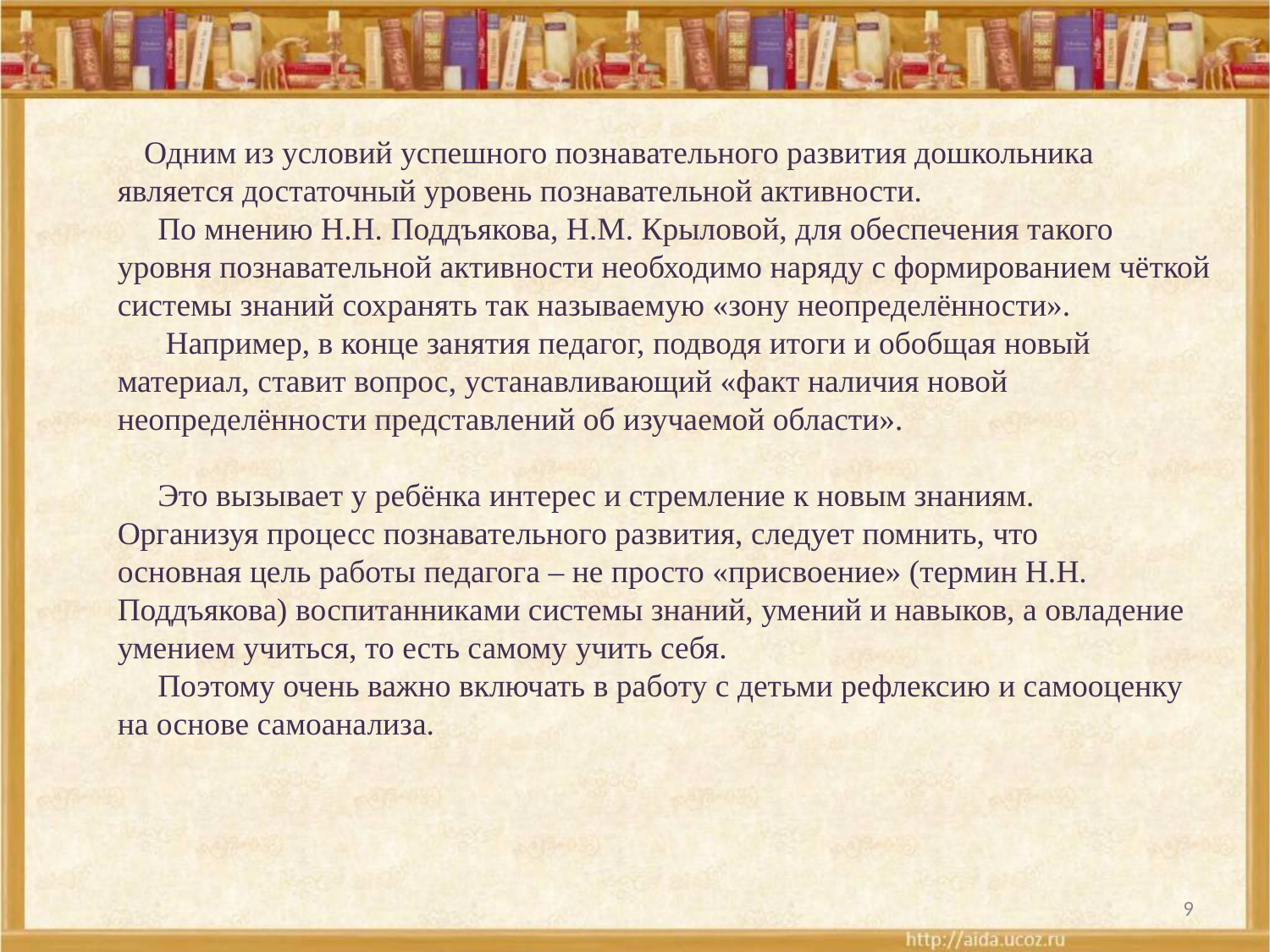

Одним из условий успешного познавательного развития дошкольника является достаточный уровень познавательной активности.
     По мнению Н.Н. Поддъякова, Н.М. Крыловой, для обеспечения такого уровня познавательной активности необходимо наряду с формированием чёткой системы знаний сохранять так называемую «зону неопределённости».
      Например, в конце занятия педагог, подводя итоги и обобщая новый материал, ставит вопрос, устанавливающий «факт наличия новой неопределённости представлений об изучаемой области».

     Это вызывает у ребёнка интерес и стремление к новым знаниям.
Организуя процесс познавательного развития, следует помнить, что
основная цель работы педагога – не просто «присвоение» (термин Н.Н. Поддъякова) воспитанниками системы знаний, умений и навыков, а овладение умением учиться, то есть самому учить себя.
     Поэтому очень важно включать в работу с детьми рефлексию и самооценку на основе самоанализа.
9